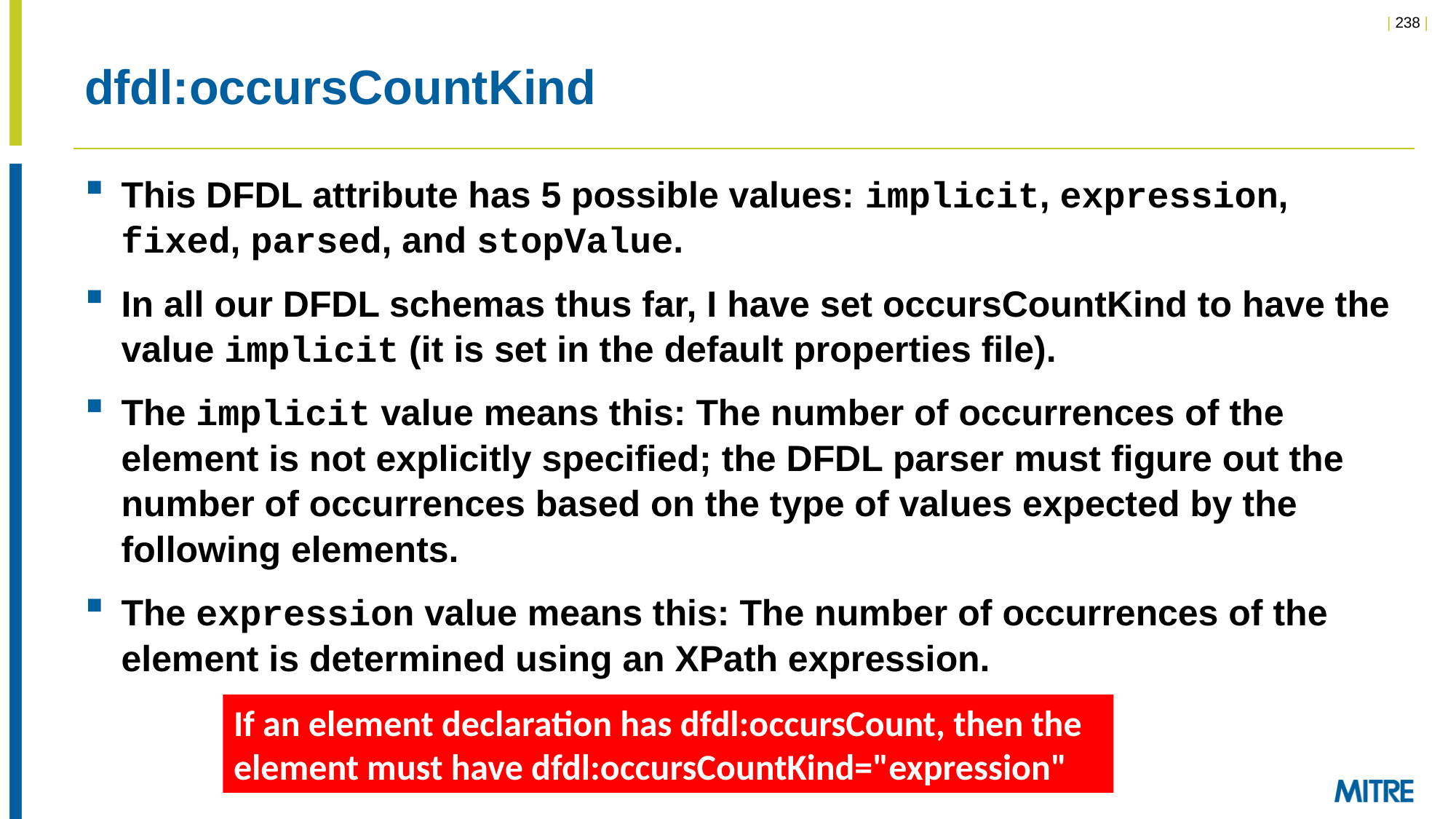

# dfdl:occursCountKind
This DFDL attribute has 5 possible values: implicit, expression, fixed, parsed, and stopValue.
In all our DFDL schemas thus far, I have set occursCountKind to have the value implicit (it is set in the default properties file).
The implicit value means this: The number of occurrences of the element is not explicitly specified; the DFDL parser must figure out the number of occurrences based on the type of values expected by the following elements.
The expression value means this: The number of occurrences of the element is determined using an XPath expression.
If an element declaration has dfdl:occursCount, then the element must have dfdl:occursCountKind="expression"